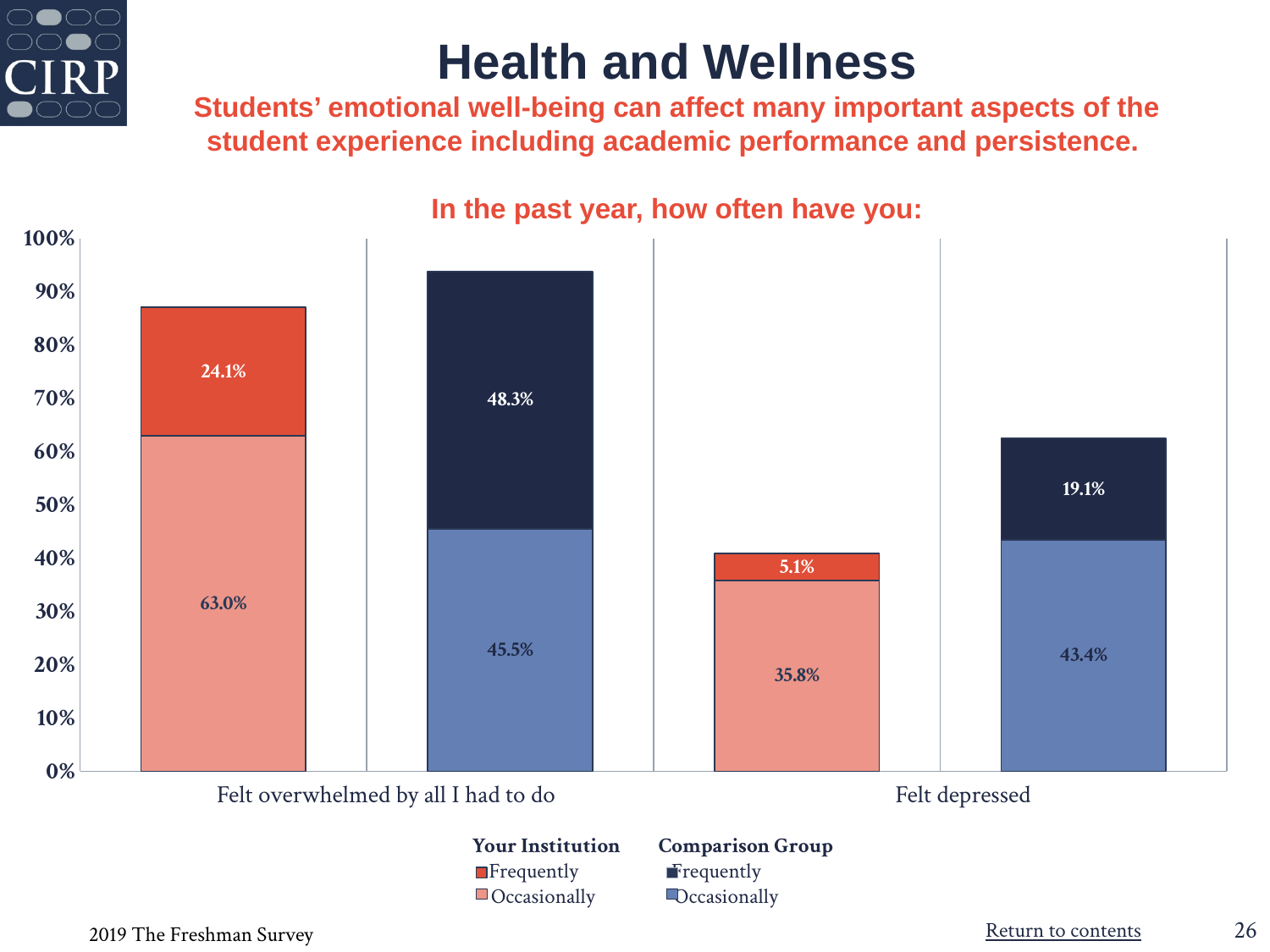

# Health and Wellness Students’ emotional well-being can affect many important aspects of the student experience including academic performance and persistence. In the past year, how often have you:

### Chart

| Category | Occasionally | Frequently |
|---|---|---|
| Your Institution | 0.63 | 0.241 |
| Comparison Group | 0.455 | 0.483 |
| Your Institution | 0.358 | 0.051 |
| Comparison Group | 0.434 | 0.191 |
Felt overwhelmed by all I had to do
Felt depressed
 Your Institution         Comparison Group
     Frequently                    Frequently
     Occasionally                 Occasionally

2019 The Freshman Survey

Return to contents
26